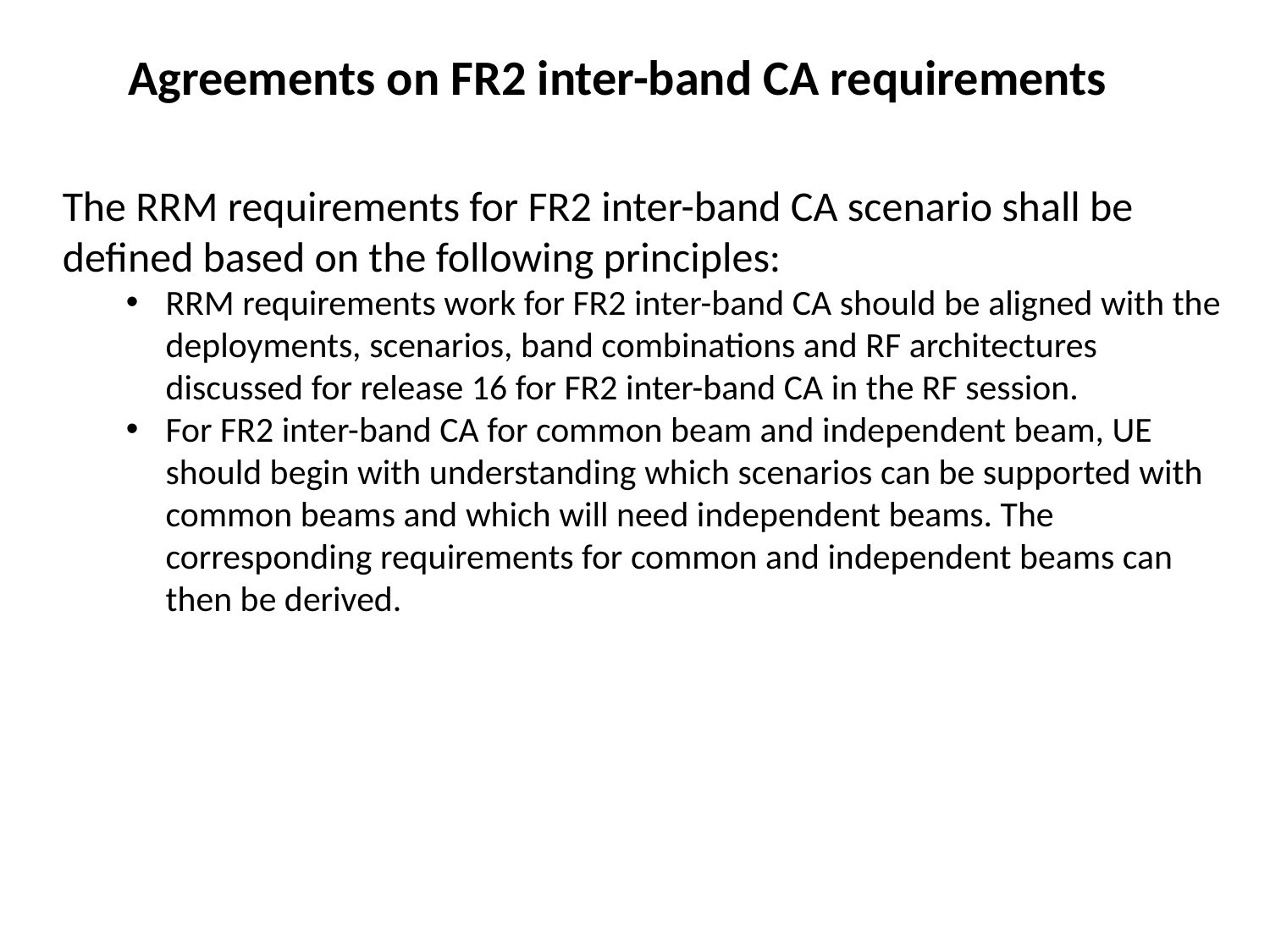

Agreements on FR2 inter-band CA requirements
The RRM requirements for FR2 inter-band CA scenario shall be defined based on the following principles:
RRM requirements work for FR2 inter-band CA should be aligned with the deployments, scenarios, band combinations and RF architectures discussed for release 16 for FR2 inter-band CA in the RF session.
For FR2 inter-band CA for common beam and independent beam, UE should begin with understanding which scenarios can be supported with common beams and which will need independent beams. The corresponding requirements for common and independent beams can then be derived.